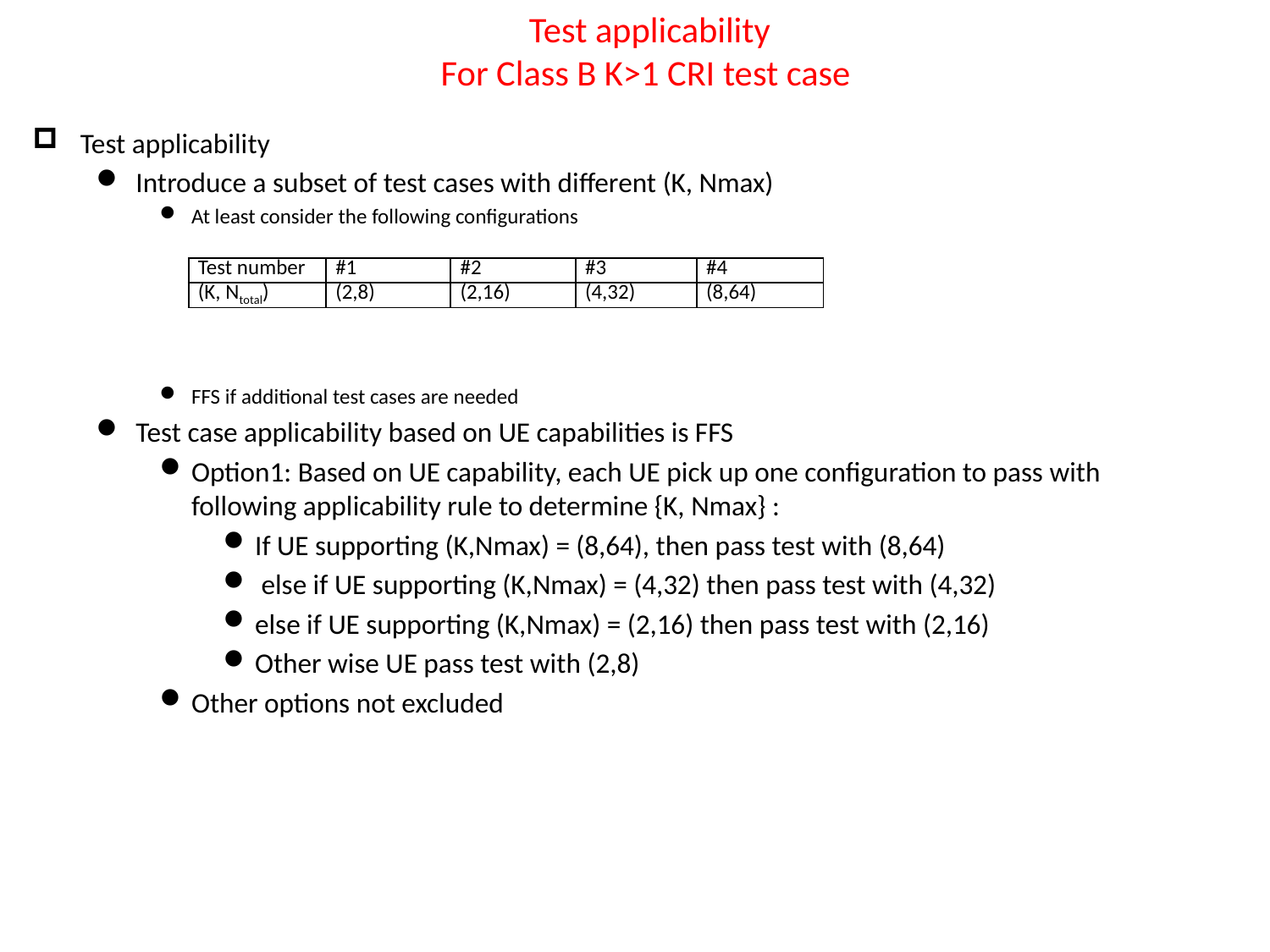

Test applicability
For Class B K>1 CRI test case
Test applicability
Introduce a subset of test cases with different (K, Nmax)
At least consider the following configurations

FFS if additional test cases are needed
Test case applicability based on UE capabilities is FFS
Option1: Based on UE capability, each UE pick up one configuration to pass with following applicability rule to determine {K, Nmax} :
If UE supporting (K,Nmax) = (8,64), then pass test with (8,64)
 else if UE supporting (K,Nmax) = (4,32) then pass test with (4,32)
else if UE supporting (K,Nmax) = (2,16) then pass test with (2,16)
Other wise UE pass test with (2,8)
Other options not excluded

| Test number | #1 | #2 | #3 | #4 |
| --- | --- | --- | --- | --- |
| (K, Ntotal) | (2,8) | (2,16) | (4,32) | (8,64) |